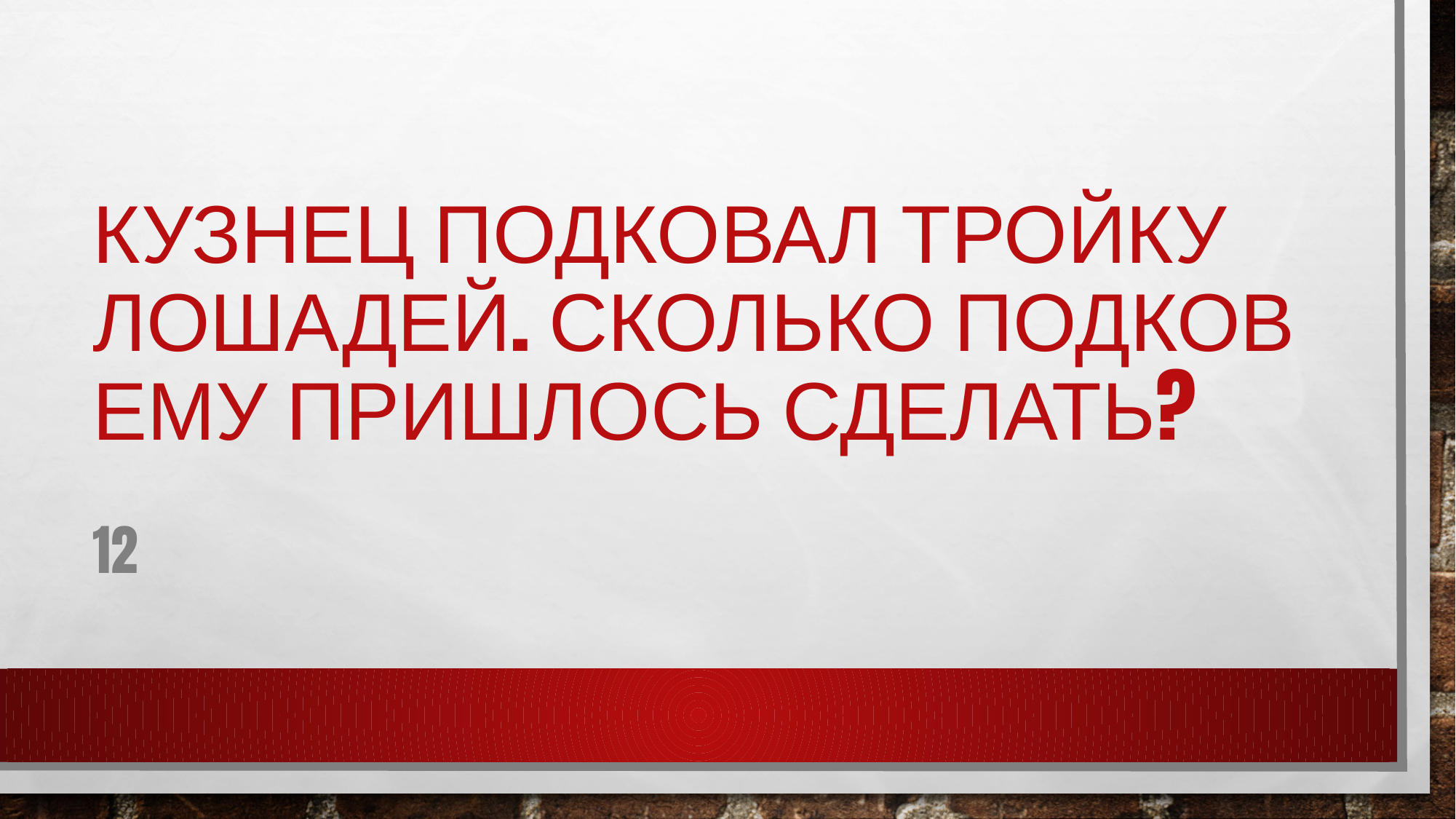

# Кузнец подковал тройку лошадей. Сколько подков ему пришлось сделать?
12